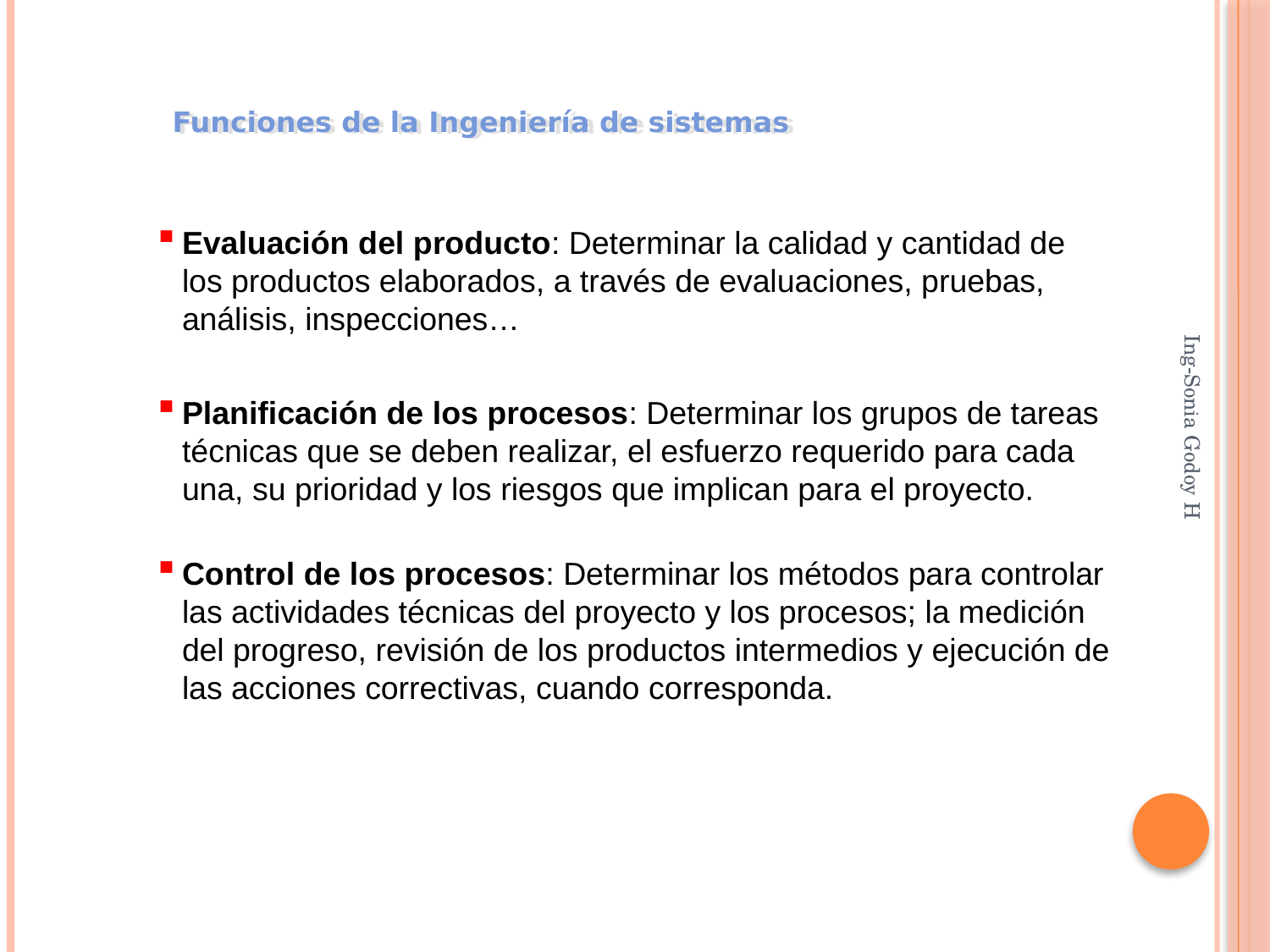

Funciones de la Ingeniería de sistemas
Evaluación del producto: Determinar la calidad y cantidad de los productos elaborados, a través de evaluaciones, pruebas, análisis, inspecciones…
Planificación de los procesos: Determinar los grupos de tareas técnicas que se deben realizar, el esfuerzo requerido para cada una, su prioridad y los riesgos que implican para el proyecto.

Control de los procesos: Determinar los métodos para controlar las actividades técnicas del proyecto y los procesos; la medición del progreso, revisión de los productos intermedios y ejecución de las acciones correctivas, cuando corresponda.
Ing-Sonia Godoy H